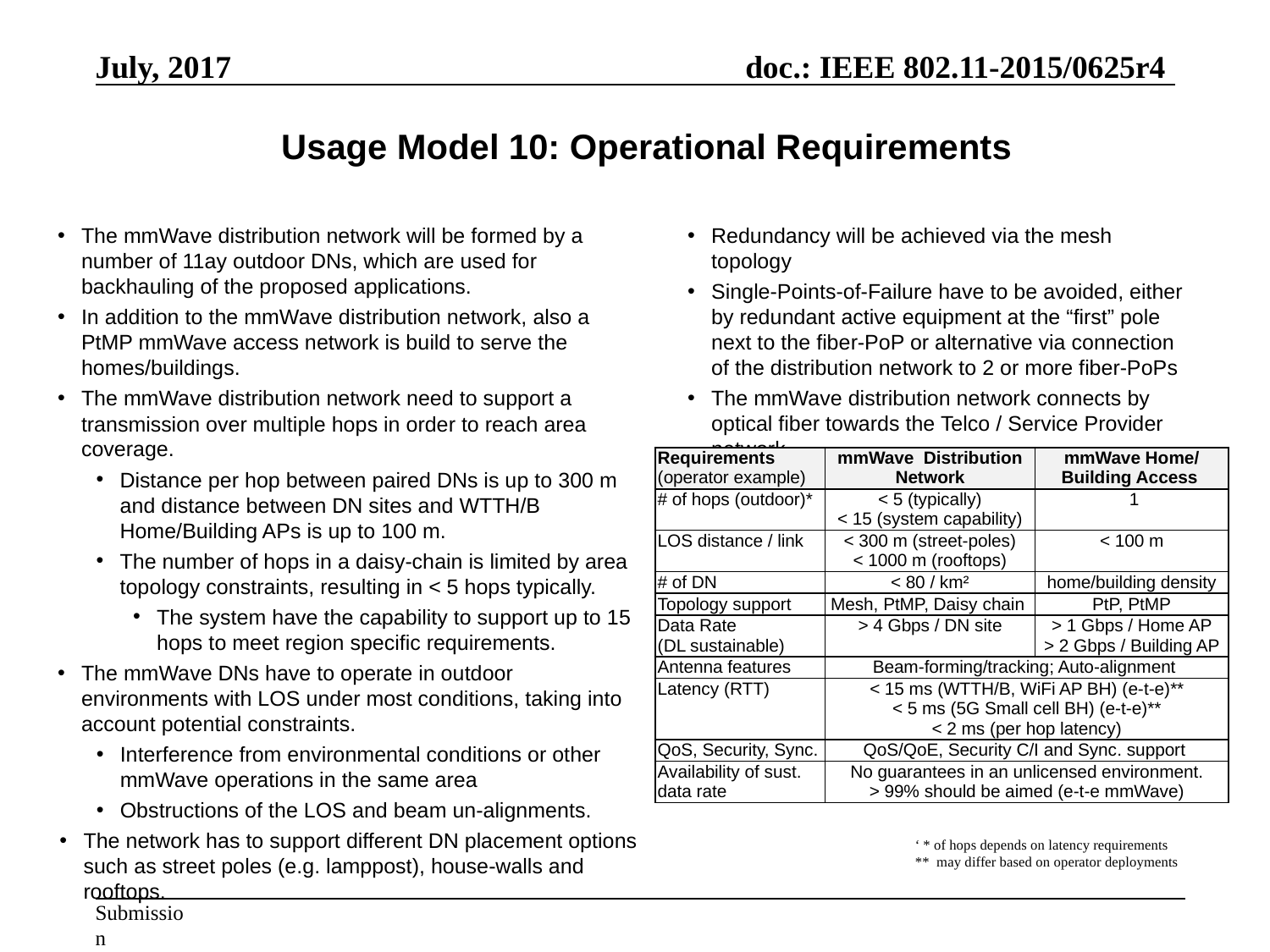

# Usage Model 10: Operational Requirements
The mmWave distribution network will be formed by a number of 11ay outdoor DNs, which are used for backhauling of the proposed applications.
In addition to the mmWave distribution network, also a PtMP mmWave access network is build to serve the homes/buildings.
The mmWave distribution network need to support a transmission over multiple hops in order to reach area coverage.
Distance per hop between paired DNs is up to 300 m and distance between DN sites and WTTH/B Home/Building APs is up to 100 m.
The number of hops in a daisy-chain is limited by area topology constraints, resulting in < 5 hops typically.
The system have the capability to support up to 15 hops to meet region specific requirements.
The mmWave DNs have to operate in outdoor environments with LOS under most conditions, taking into account potential constraints.
Interference from environmental conditions or other mmWave operations in the same area
Obstructions of the LOS and beam un-alignments.
The network has to support different DN placement options such as street poles (e.g. lamppost), house-walls and rooftops.
Redundancy will be achieved via the mesh topology
Single-Points-of-Failure have to be avoided, either by redundant active equipment at the “first” pole next to the fiber-PoP or alternative via connection of the distribution network to 2 or more fiber-PoPs
The mmWave distribution network connects by optical fiber towards the Telco / Service Provider network.
| Requirements (operator example) | mmWave Distribution Network | mmWave Home/ Building Access |
| --- | --- | --- |
| # of hops (outdoor)\* | < 5 (typically) < 15 (system capability) | 1 |
| LOS distance / link | < 300 m (street-poles) < 1000 m (rooftops) | < 100 m |
| # of DN | < 80 / km² | home/building density |
| Topology support | Mesh, PtMP, Daisy chain | PtP, PtMP |
| Data Rate (DL sustainable) | > 4 Gbps / DN site | > 1 Gbps / Home AP > 2 Gbps / Building AP |
| Antenna features | Beam-forming/tracking; Auto-alignment |  |
| Latency (RTT) | < 15 ms (WTTH/B, WiFi AP BH) (e-t-e)\*\* < 5 ms (5G Small cell BH) (e-t-e)\*\* < 2 ms (per hop latency) |  |
| QoS, Security, Sync. | QoS/QoE, Security C/I and Sync. support |  |
| Availability of sust. data rate | No guarantees in an unlicensed environment. > 99% should be aimed (e-t-e mmWave) |  |
‘ * of hops depends on latency requirements
**  may differ based on operator deployments